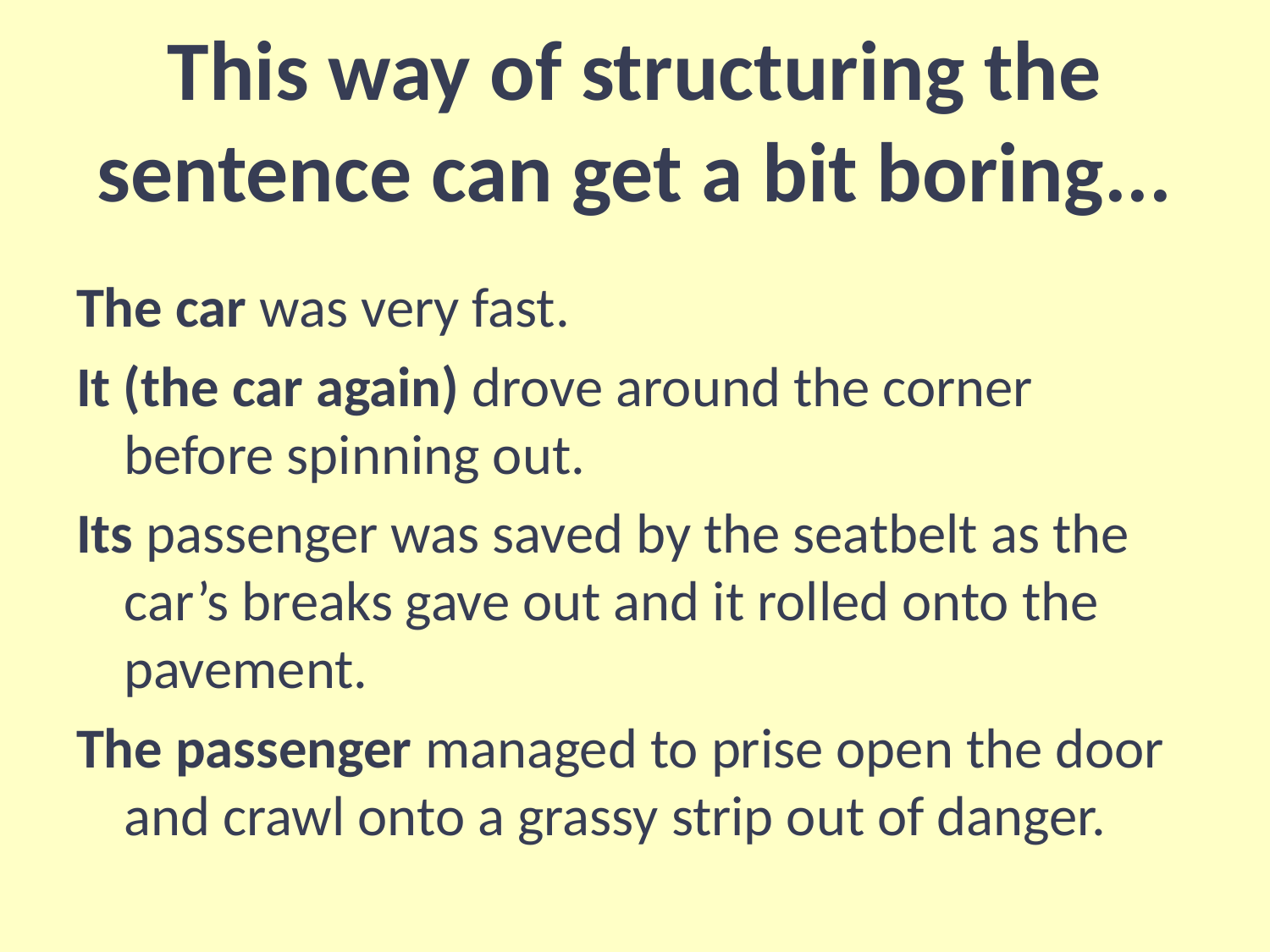

# This way of structuring the sentence can get a bit boring...
The car was very fast.
It (the car again) drove around the corner before spinning out.
Its passenger was saved by the seatbelt as the car’s breaks gave out and it rolled onto the pavement.
The passenger managed to prise open the door and crawl onto a grassy strip out of danger.